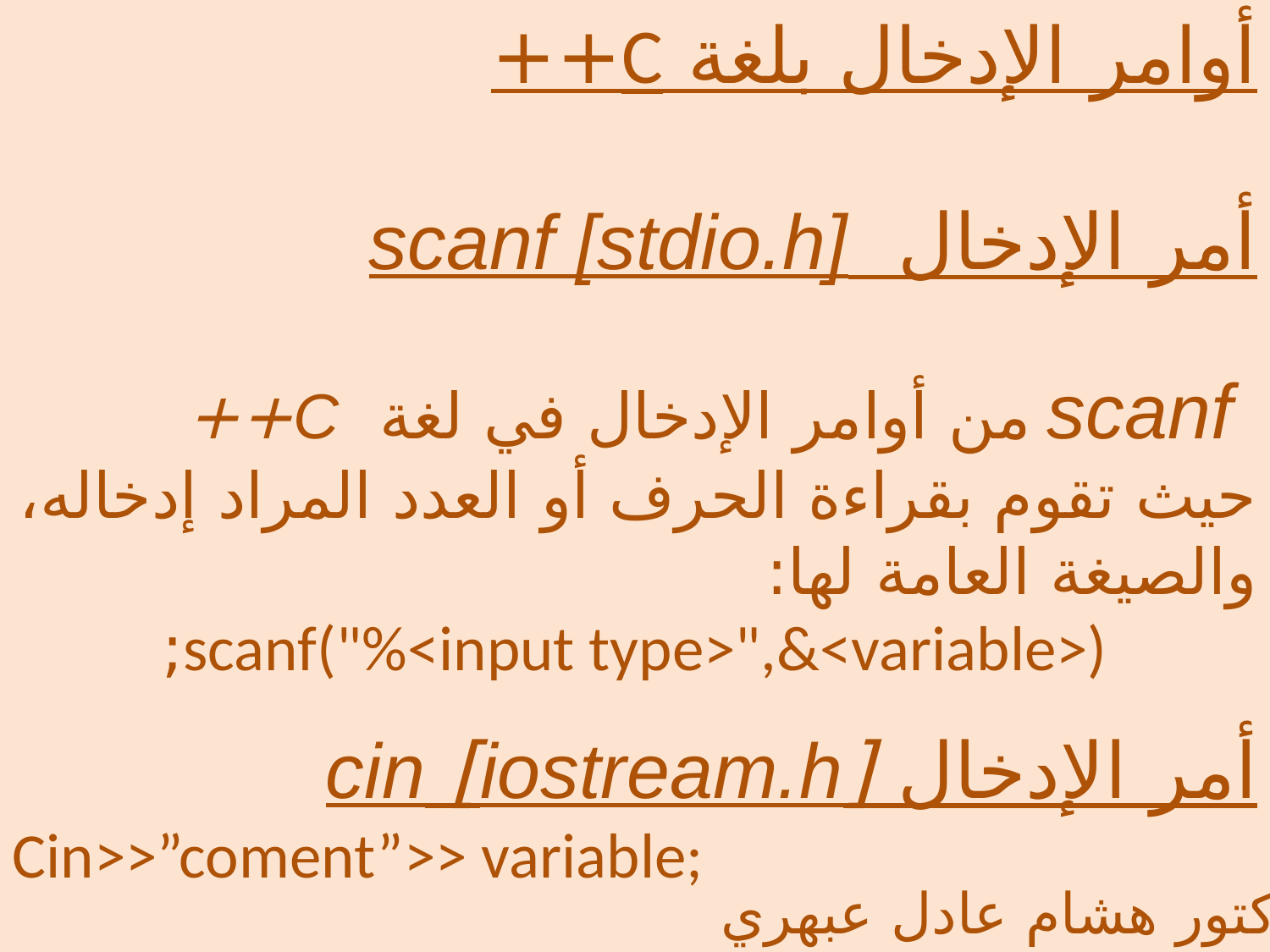

أوامر الإدخال بلغة C++

أمر الإدخال  scanf [stdio.h]

 scanf من أوامر الإدخال في لغة  C++   حيث تقوم بقراءة الحرف أو العدد المراد إدخاله، والصيغة العامة لها:
scanf("%<input type>",&<variable>);

أمر الإدخال [iostream.h] cin
Cin>>”coment”>> variable;

الدكتور هشام عادل عبهري